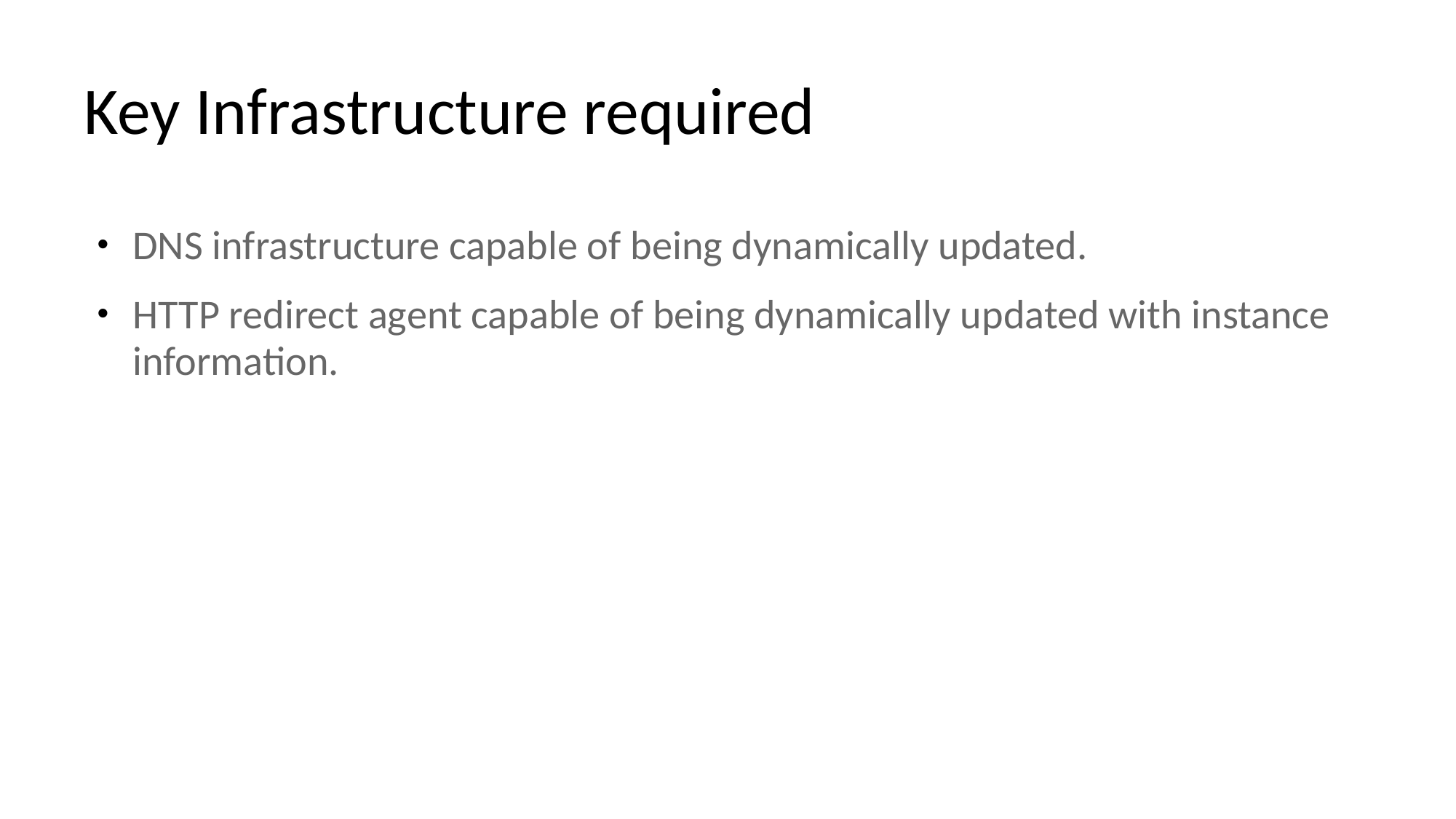

# Key Infrastructure required
DNS infrastructure capable of being dynamically updated.
HTTP redirect agent capable of being dynamically updated with instance information.